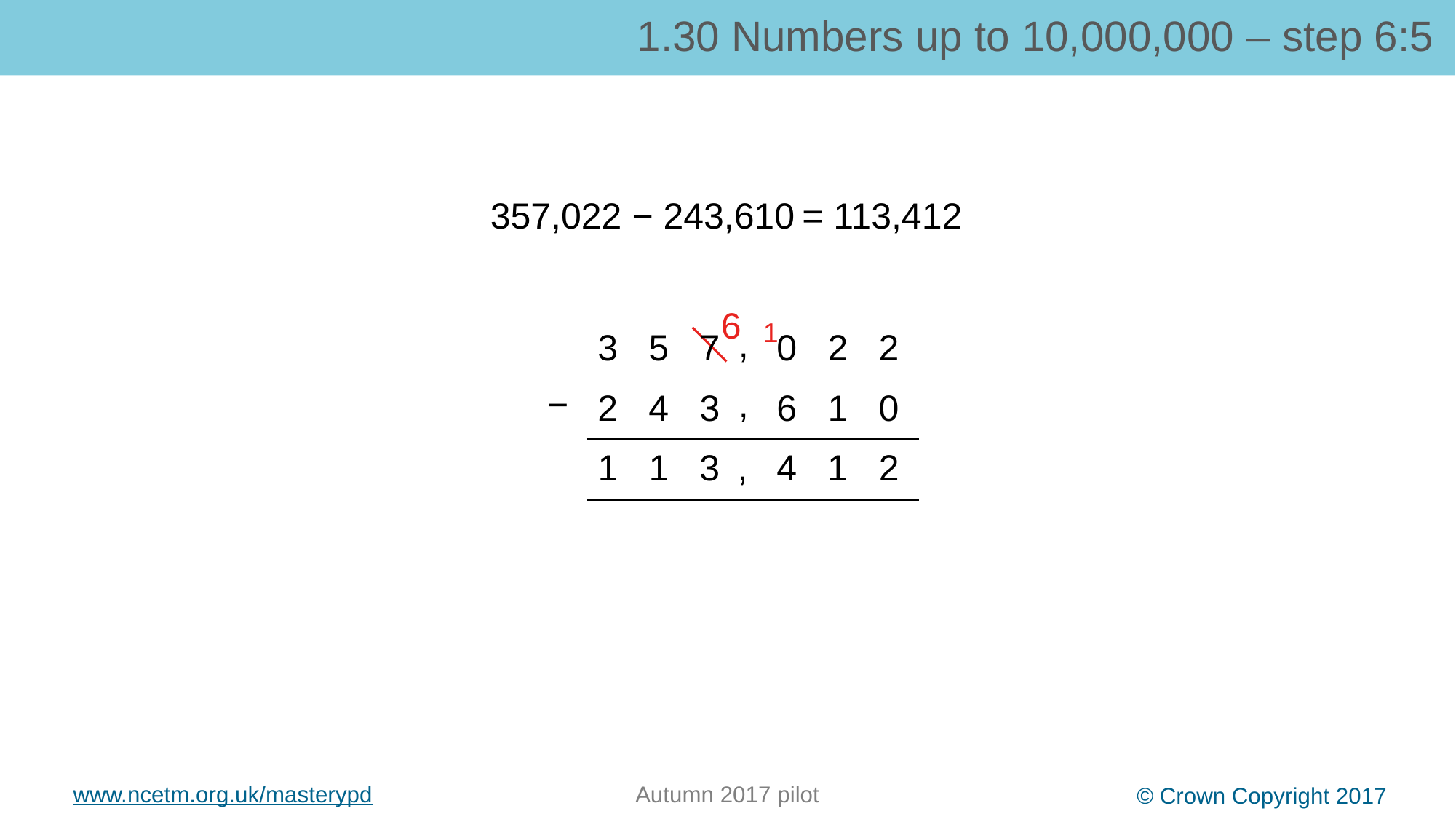

1.30 Numbers up to 10,000,000 – step 6:5
357,022 − 243,610
= 113,412
6
1
|  |  |  |  | , |  |  |  |
| --- | --- | --- | --- | --- | --- | --- | --- |
| − |  |  |  | , |  |  |  |
|  |  |  |  |  |  |  |  |
3
5
7
0
2
2
2
4
3
6
1
0
1
1
3
,
4
1
2